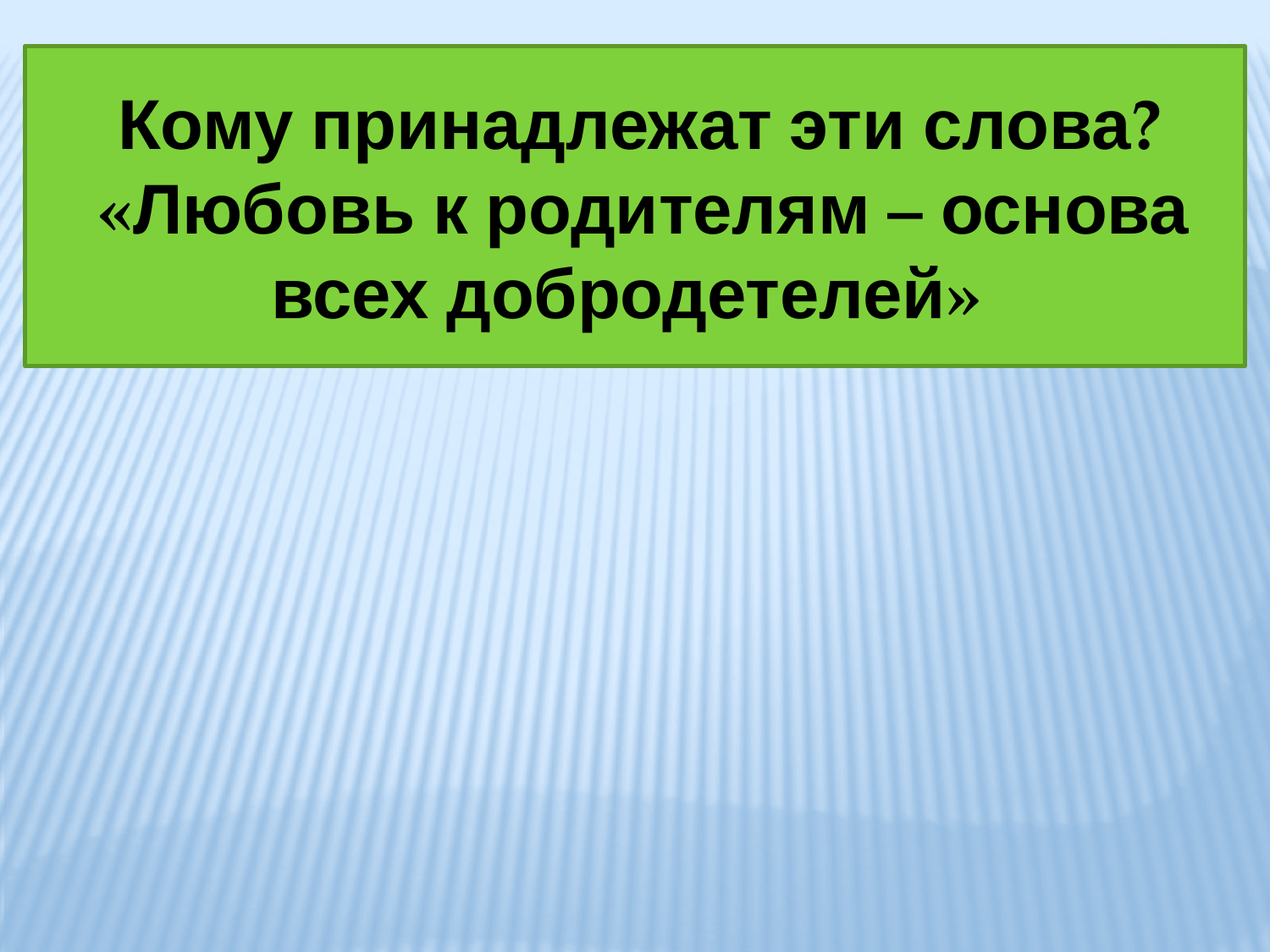

Кому принадлежат эти слова?
 «Любовь к родителям – основа всех добродетелей»